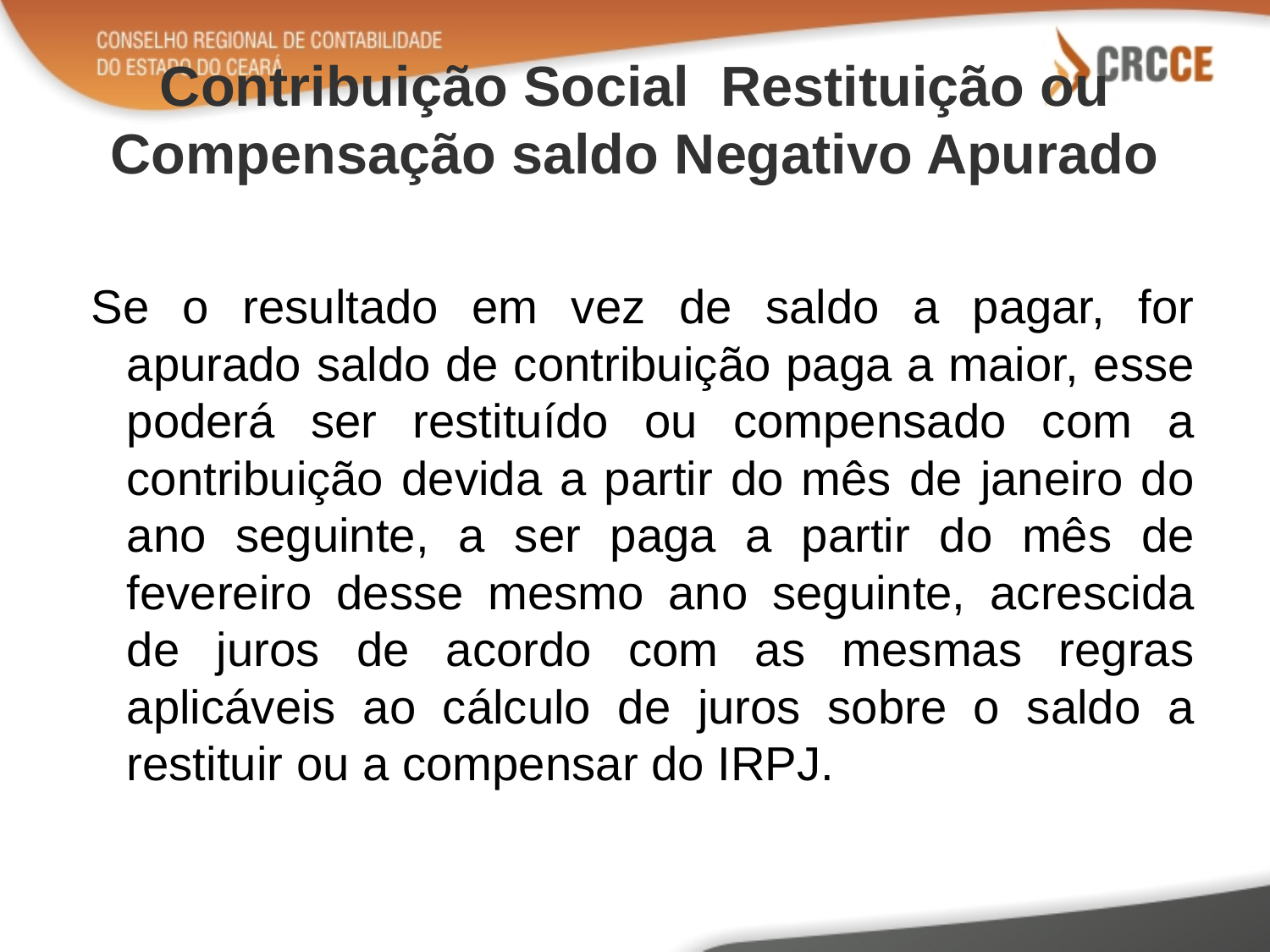

# Contribuição Social  Restituição ou Compensação saldo Negativo Apurado

Se o resultado em vez de saldo a pagar, for apurado saldo de contribuição paga a maior, esse poderá ser restituído ou compensado com a contribuição devida a partir do mês de janeiro do ano seguinte, a ser paga a partir do mês de fevereiro desse mesmo ano seguinte, acrescida de juros de acordo com as mesmas regras aplicáveis ao cálculo de juros sobre o saldo a restituir ou a compensar do IRPJ.